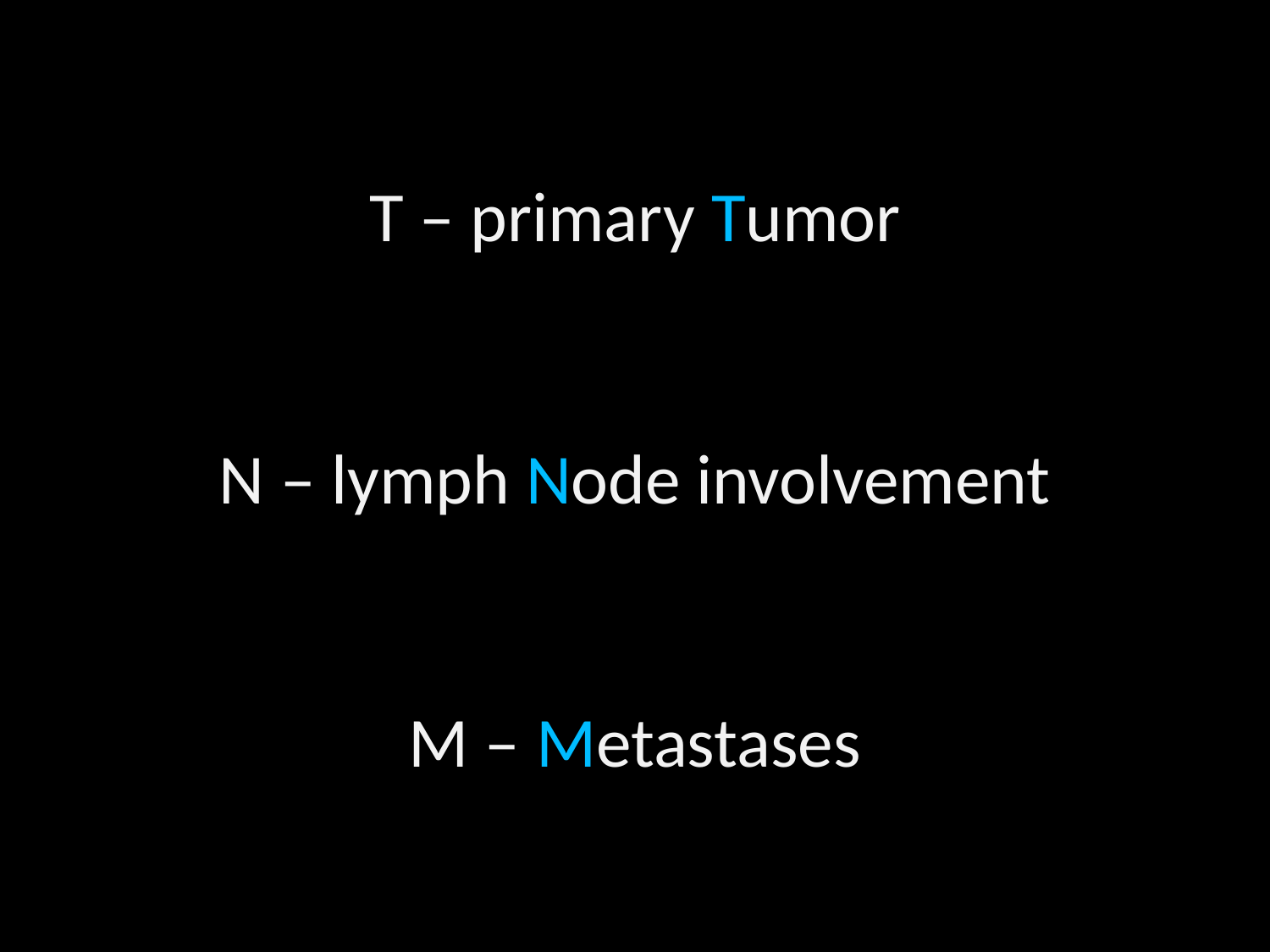

T – primary Tumor
N – lymph Node involvement
M – Metastases